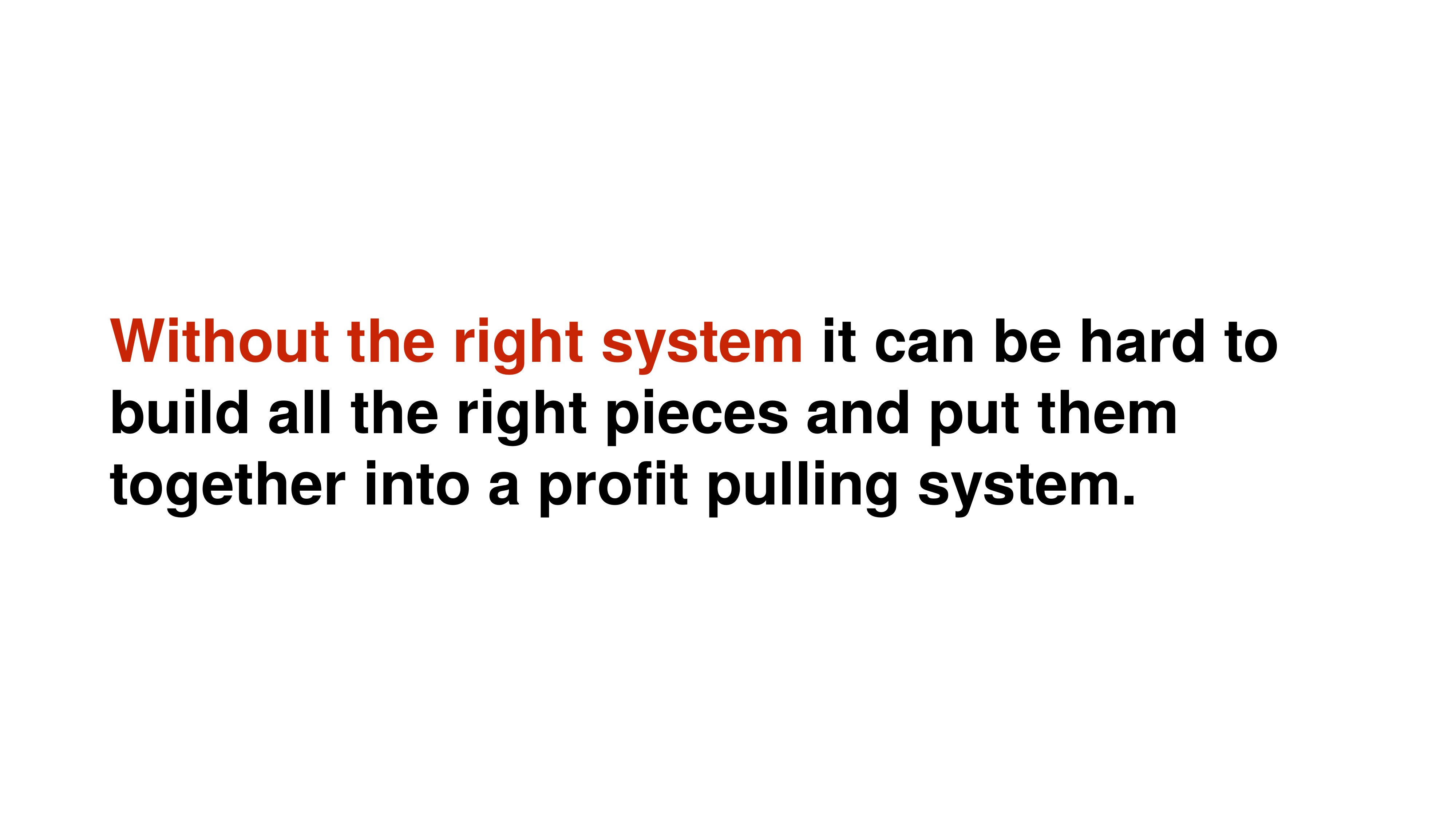

# Without the right system it can be hard to build all the right pieces and put them together into a profit pulling system.